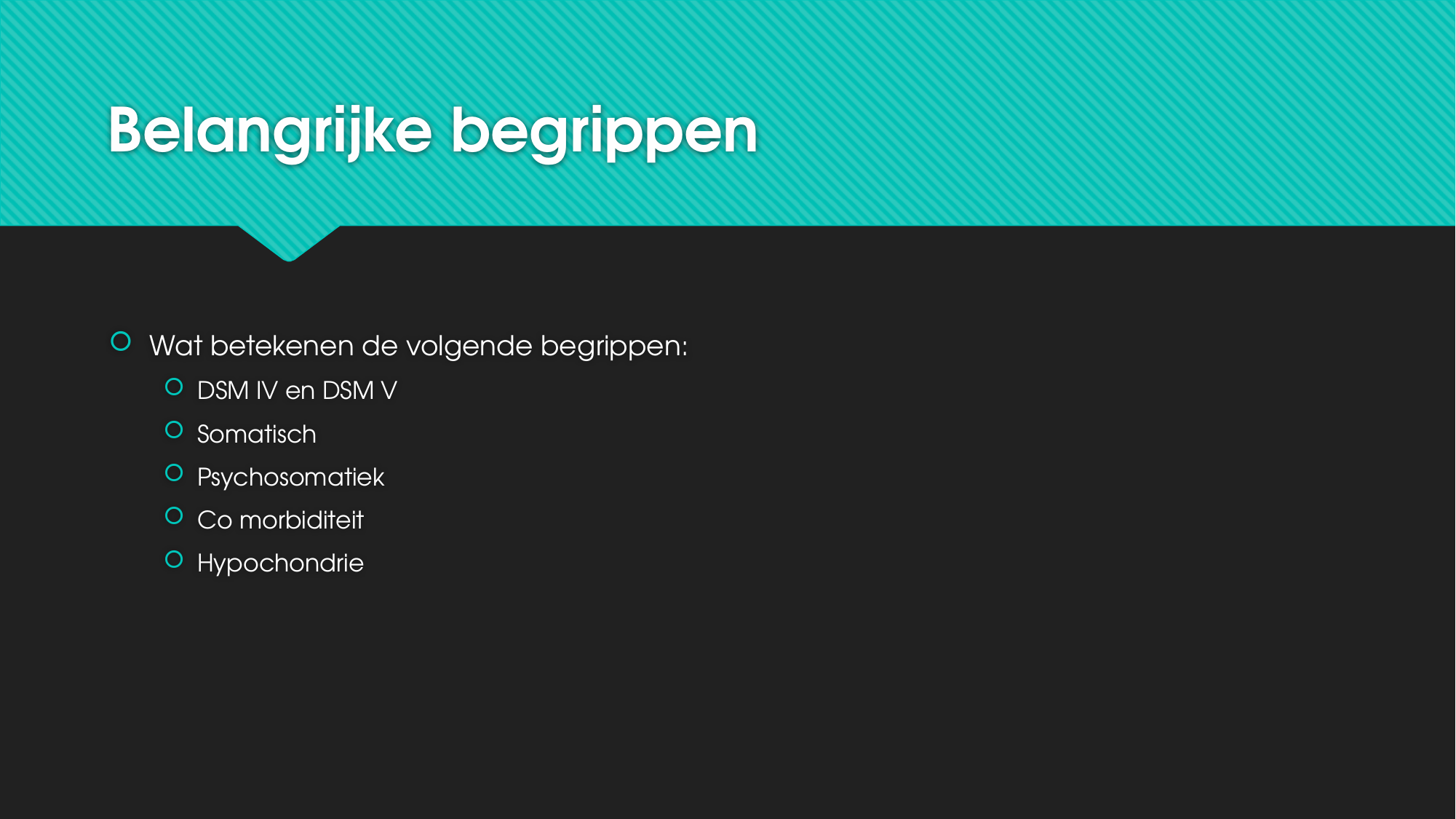

# Belangrijke begrippen
Wat betekenen de volgende begrippen:
DSM IV en DSM V
Somatisch
Psychosomatiek
Co morbiditeit
Hypochondrie